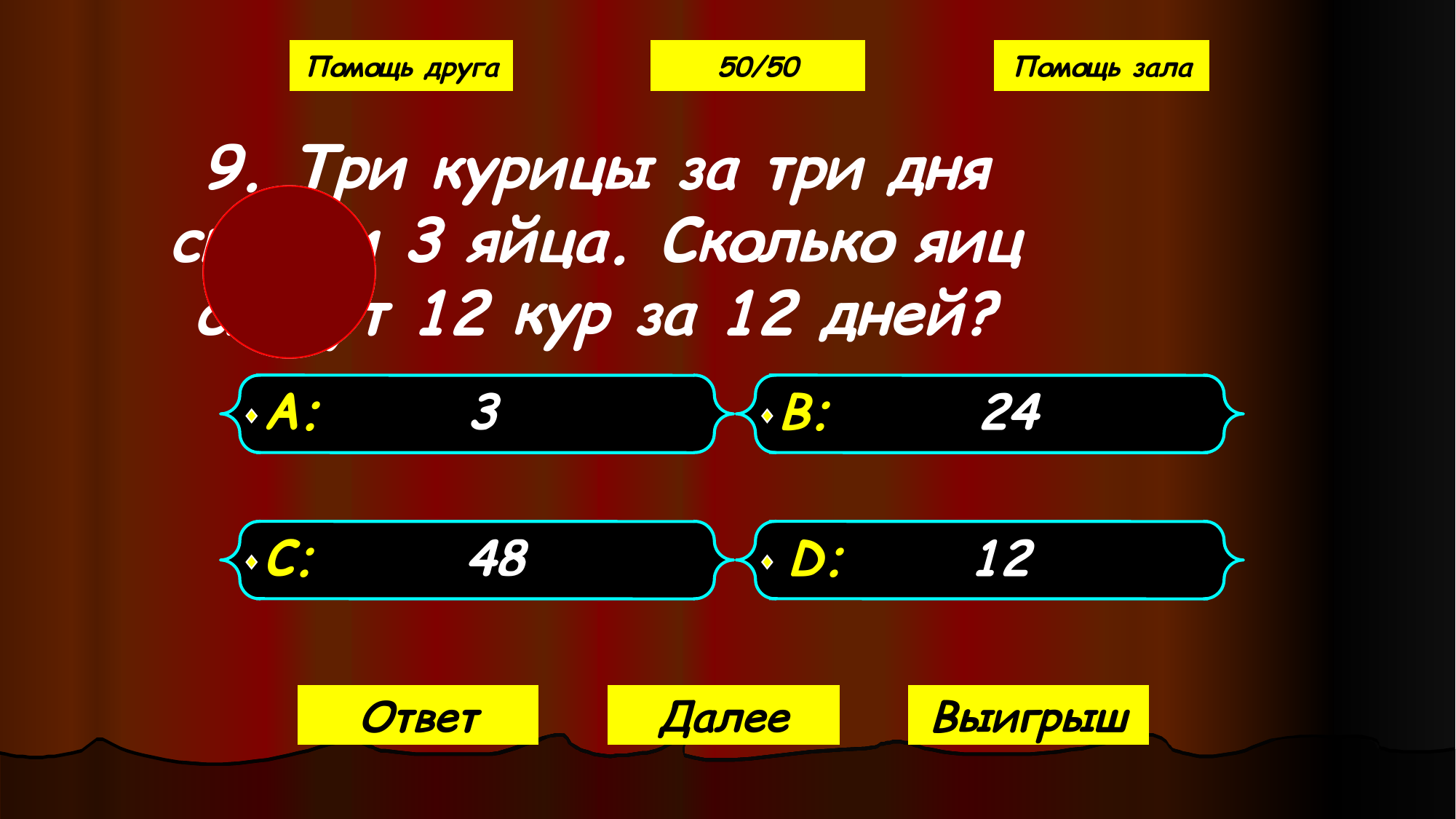

Помощь друга
50/50
Помощь зала
	9. Три курицы за три дня снесли 3 яйца. Сколько яиц снесут 12 кур за 12 дней?

А:       3
В:       24

С:            48

D:      12

Ответ
Далее
Выигрыш